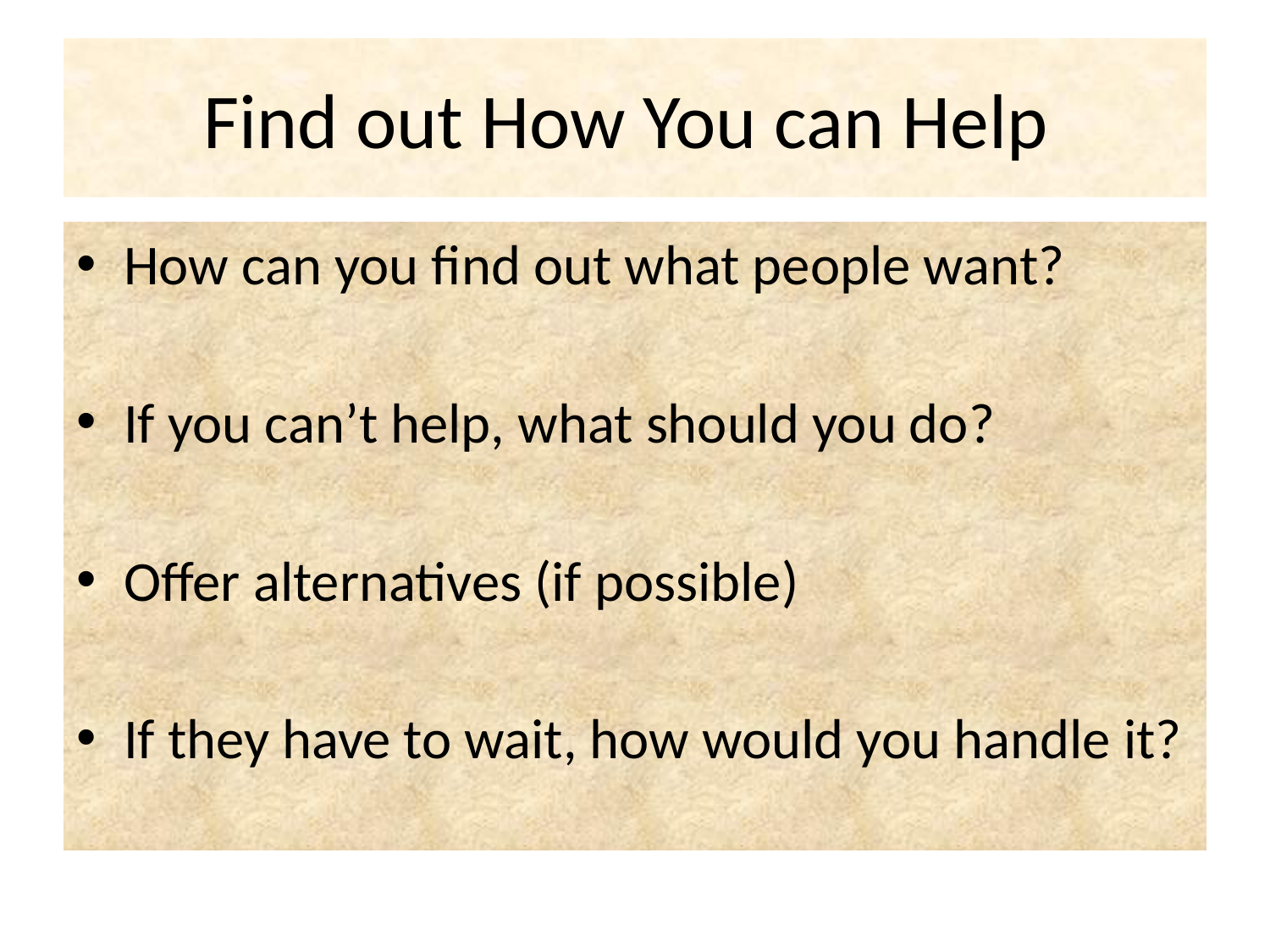

# Find out How You can Help
How can you find out what people want?

If you can’t help, what should you do?

Offer alternatives (if possible)

If they have to wait, how would you handle it?